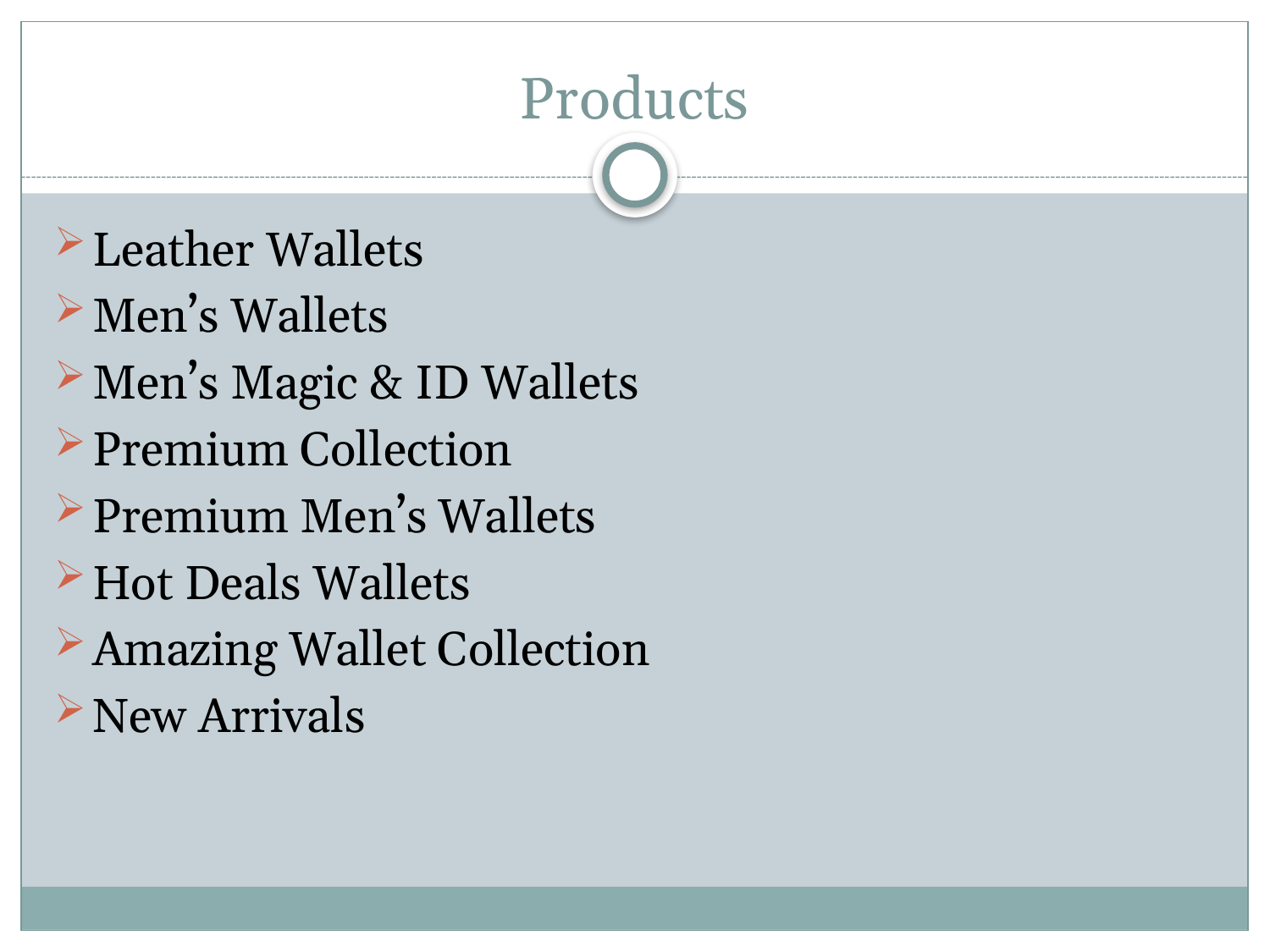

# Products
Leather Wallets
Men’s Wallets
Men’s Magic & ID Wallets
Premium Collection
Premium Men’s Wallets
Hot Deals Wallets
Amazing Wallet Collection
New Arrivals